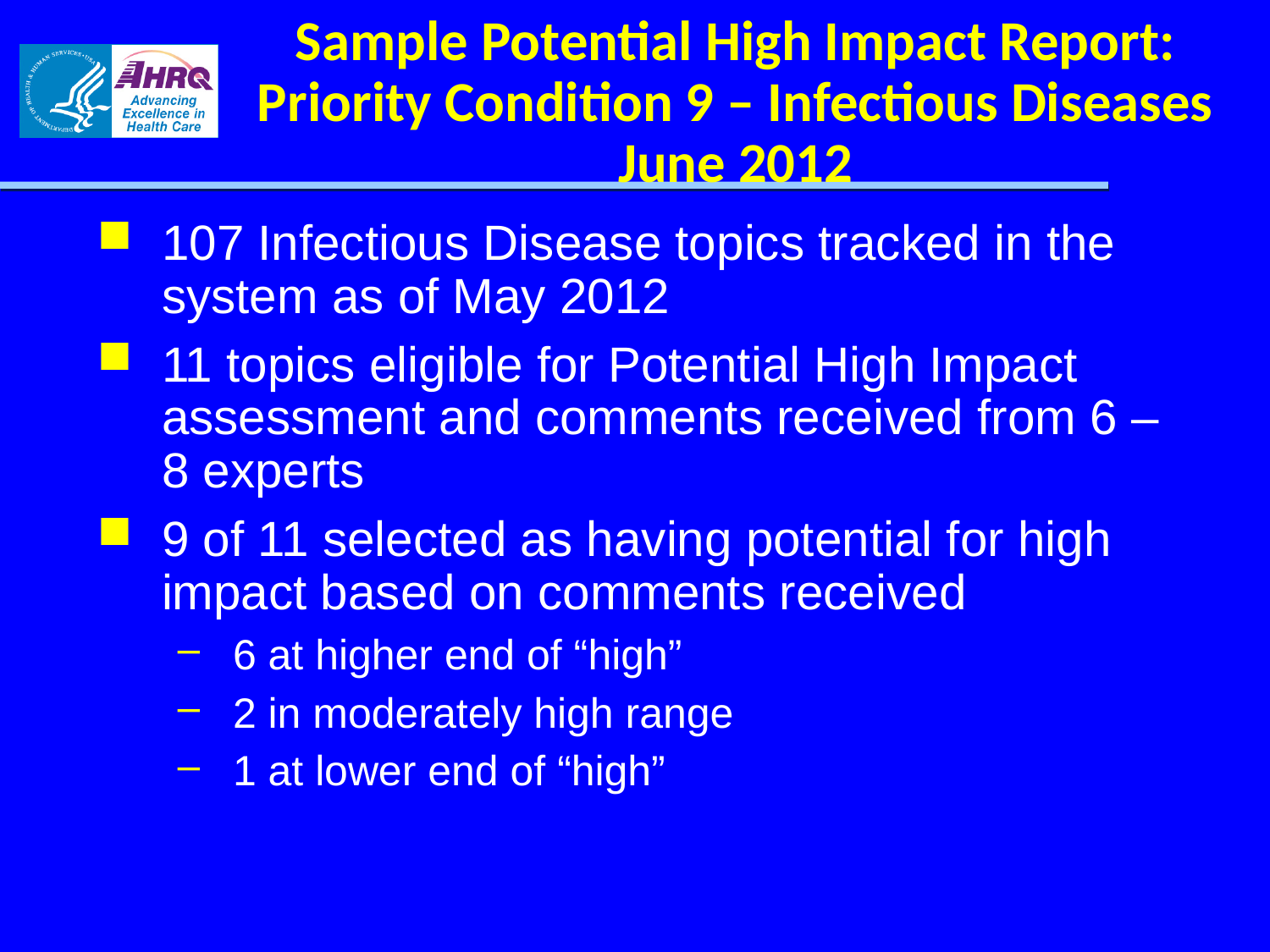

# Sample Potential High Impact Report: Priority Condition 9 – Infectious Diseases June 2012
107 Infectious Disease topics tracked in the system as of May 2012
11 topics eligible for Potential High Impact assessment and comments received from 6 – 8 experts
9 of 11 selected as having potential for high impact based on comments received
6 at higher end of “high”
2 in moderately high range
1 at lower end of “high”